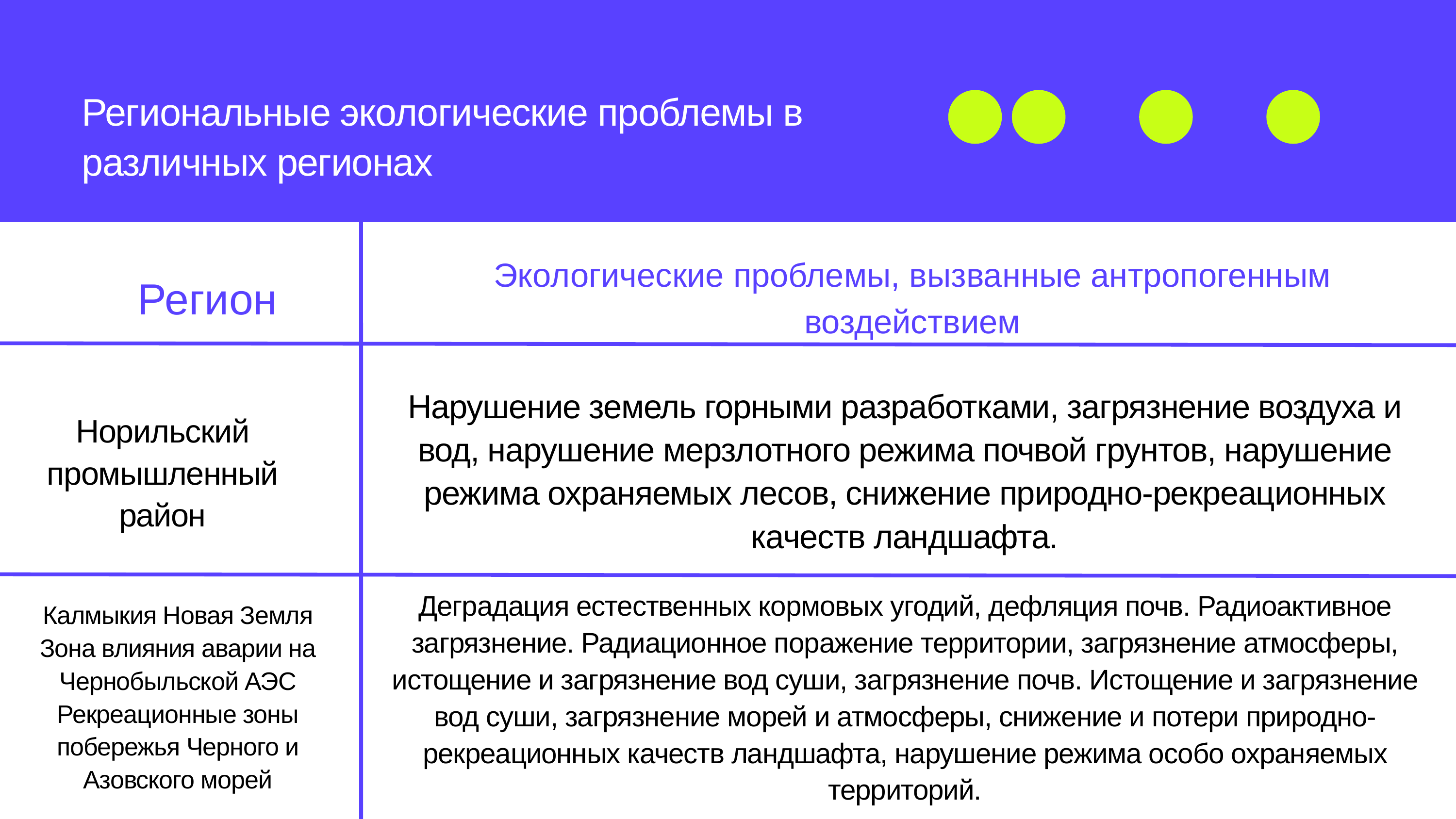

Региональные экологические проблемы в различных регионах

Экологические проблемы, вызванные антропогенным воздействием
Регион

Нарушение земель горными разработками, загрязнение воздуха и вод, нарушение мерзлотного режима почвой грунтов, нарушение режима охраняемых лесов, снижение природно-рекреационных качеств ландшафта.
Норильский промышленный район

Деградация естественных кормовых угодий, дефляция почв. Радиоактивное загрязнение. Радиационное поражение территории, загрязнение атмосферы, истощение и загрязнение вод суши, загрязнение почв. Истощение и загрязнение вод суши, загрязнение морей и атмосферы, снижение и потери природно-рекреационных качеств ландшафта, нарушение режима особо охраняемых территорий.
Калмыкия Новая Земля Зона влияния аварии на Чернобыльской АЭС Рекреационные зоны побережья Черного и Азовского морей